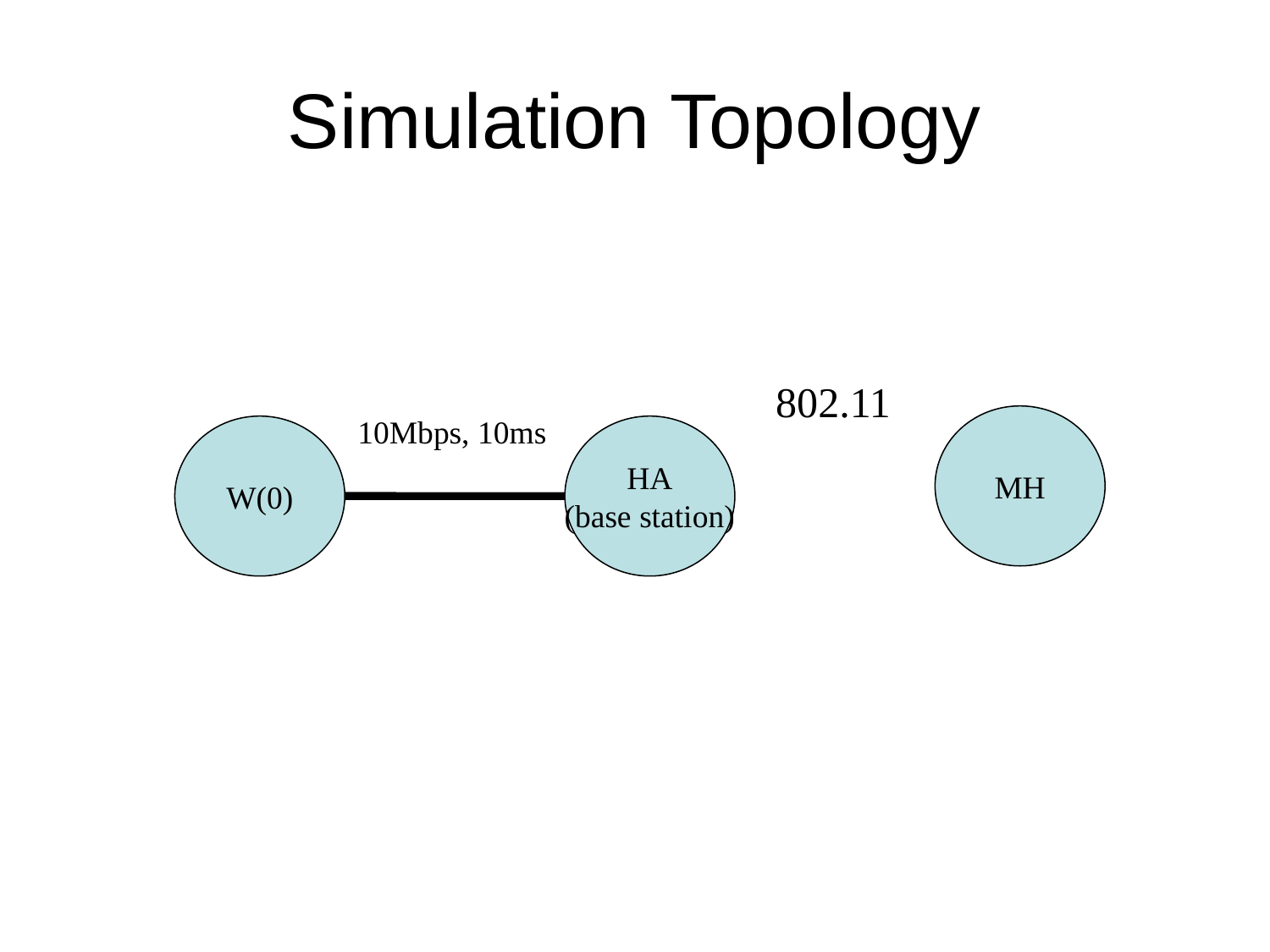

# Simulation Topology
802.11
MH
10Mbps, 10ms

W(0)
HA
(base station)